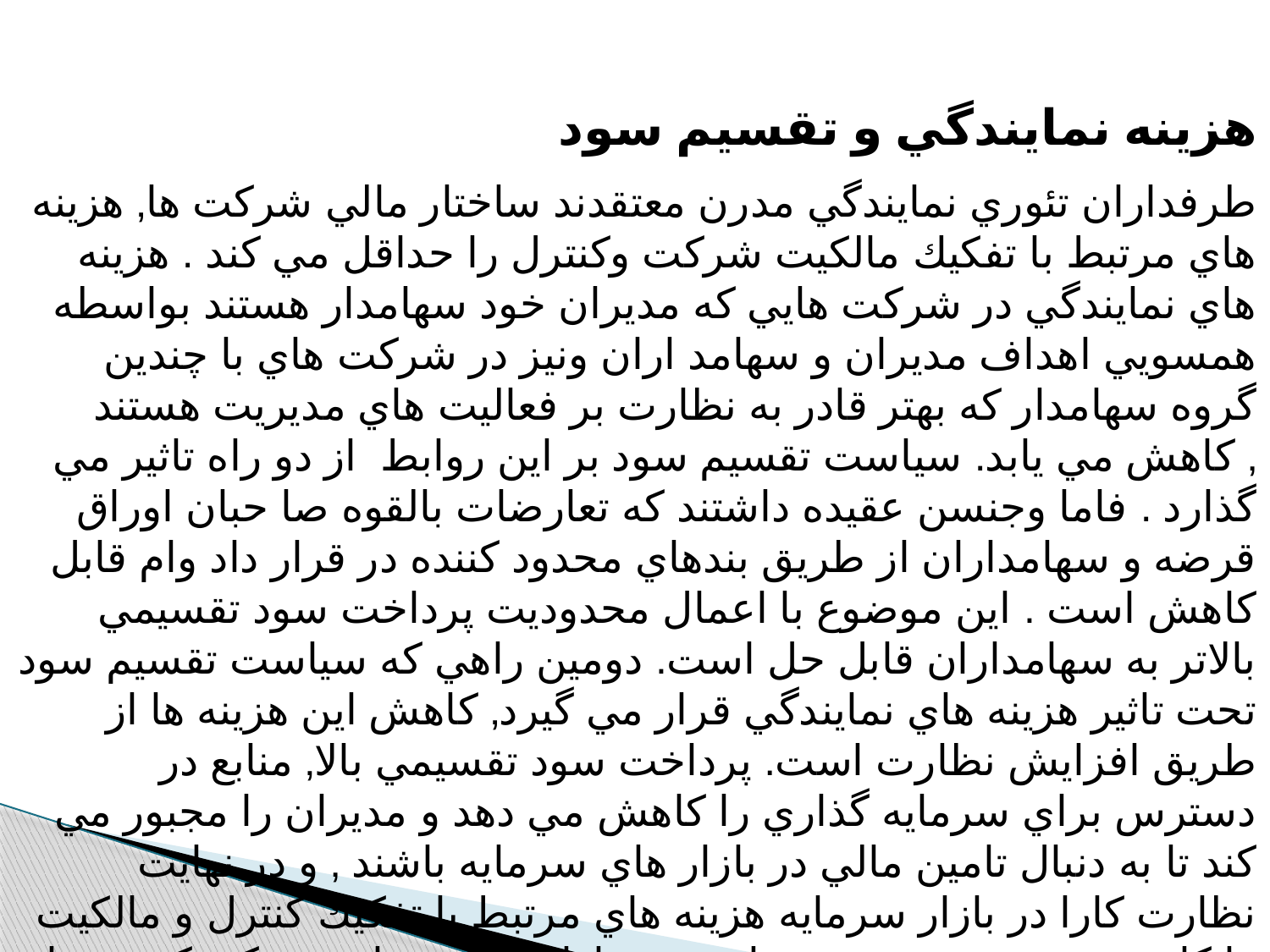

هزينه نمايندگي و تقسيم سود
 طرفداران تئوري نمايندگي مدرن معتقدند ساختار مالي شركت ها‚ هزينه هاي مرتبط با تفكيك مالكيت شركت وكنترل را حداقل مي كند . هزينه هاي نمايندگي در شركت هايي كه مديران خود سهامدار هستند بواسطه همسويي اهداف مديران و سهامد اران ونيز در شركت هاي با چندين گروه سهامدار كه بهتر قادر به نظارت بر فعاليت هاي مديريت هستند ‚ كاهش مي يابد. سياست تقسيم سود بر اين روابط  از دو راه تاثير مي گذارد . فاما وجنسن عقيده داشتند كه تعارضات بالقوه صا حبان اوراق قرضه و سهامداران از طريق بندهاي محدود كننده در قرار داد وام قابل كاهش است . اين موضوع با اعمال محدوديت پرداخت سود تقسيمي بالاتر به سهامداران قابل حل است. دومين راهي كه سياست تقسيم سود تحت تاثير هزينه هاي نمايندگي قرار مي گيرد‚ كاهش اين هزينه ها از طريق افزايش نظارت است. پرداخت سود تقسيمي بالا‚ منابع در دسترس براي سرمايه گذاري را كاهش مي دهد و مديران را مجبور مي كند تا به دنبال تامين مالي در بازار هاي سرمايه باشند ‚ و در نهايت نظارت كارا در بازار سرمايه هزينه هاي مرتبط با تفكيك كنترل و مالكيت را كاهش مي دهد. تئوري جريان نقدي ازاد جنسن بيان مي كند كه مديران تمايلي به پرداخت سود ندارندوترجيح مي دهند كه منابع دراختيارخودشان باشد. اكبووورمااستدلال كردن كه سهام داران  نهادي ترجيح مي دهندجريان نقد ازادشركت به صورت تقسيم سود توزيع شود تا